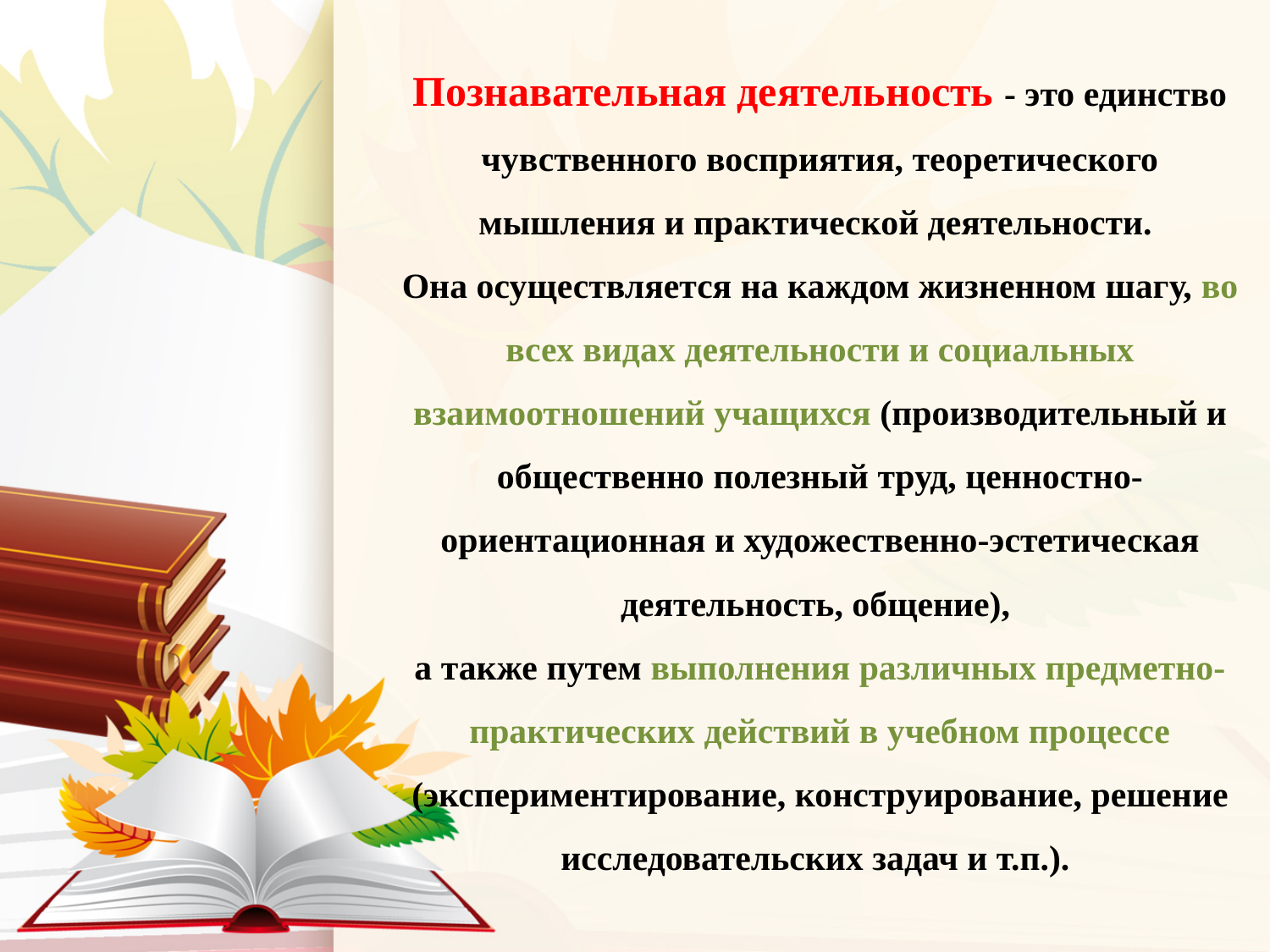

# Познавательная деятельность - это единство чувственного восприятия, теоретического мышления и практической деятельности. Она осуществляется на каждом жизненном шагу, во всех видах деятельности и социальных взаимоотношений учащихся (производительный и общественно полезный труд, ценностно-ориентационная и художественно-эстетическая деятельность, общение), а также путем выполнения различных предметно-практических действий в учебном процессе (экспериментирование, конструирование, решение исследовательских задач и т.п.).